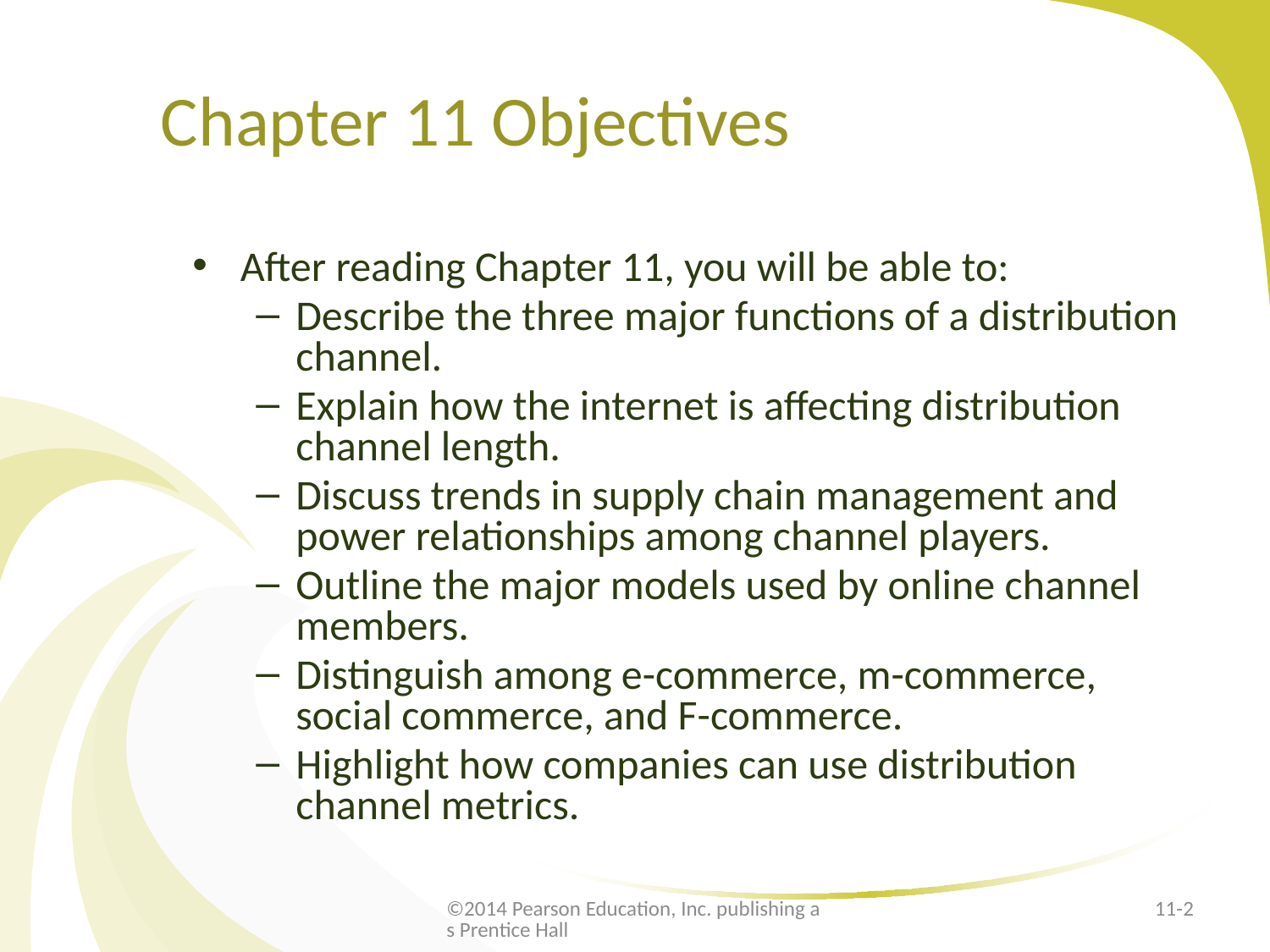

# Chapter 11 Objectives
After reading Chapter 11, you will be able to:
Describe the three major functions of a distribution channel.
Explain how the internet is affecting distribution channel length.
Discuss trends in supply chain management and power relationships among channel players.
Outline the major models used by online channel members.
Distinguish among e-commerce, m-commerce, social commerce, and F-commerce.
Highlight how companies can use distribution channel metrics.

©2014 Pearson Education, Inc. publishing as Prentice Hall
11-2